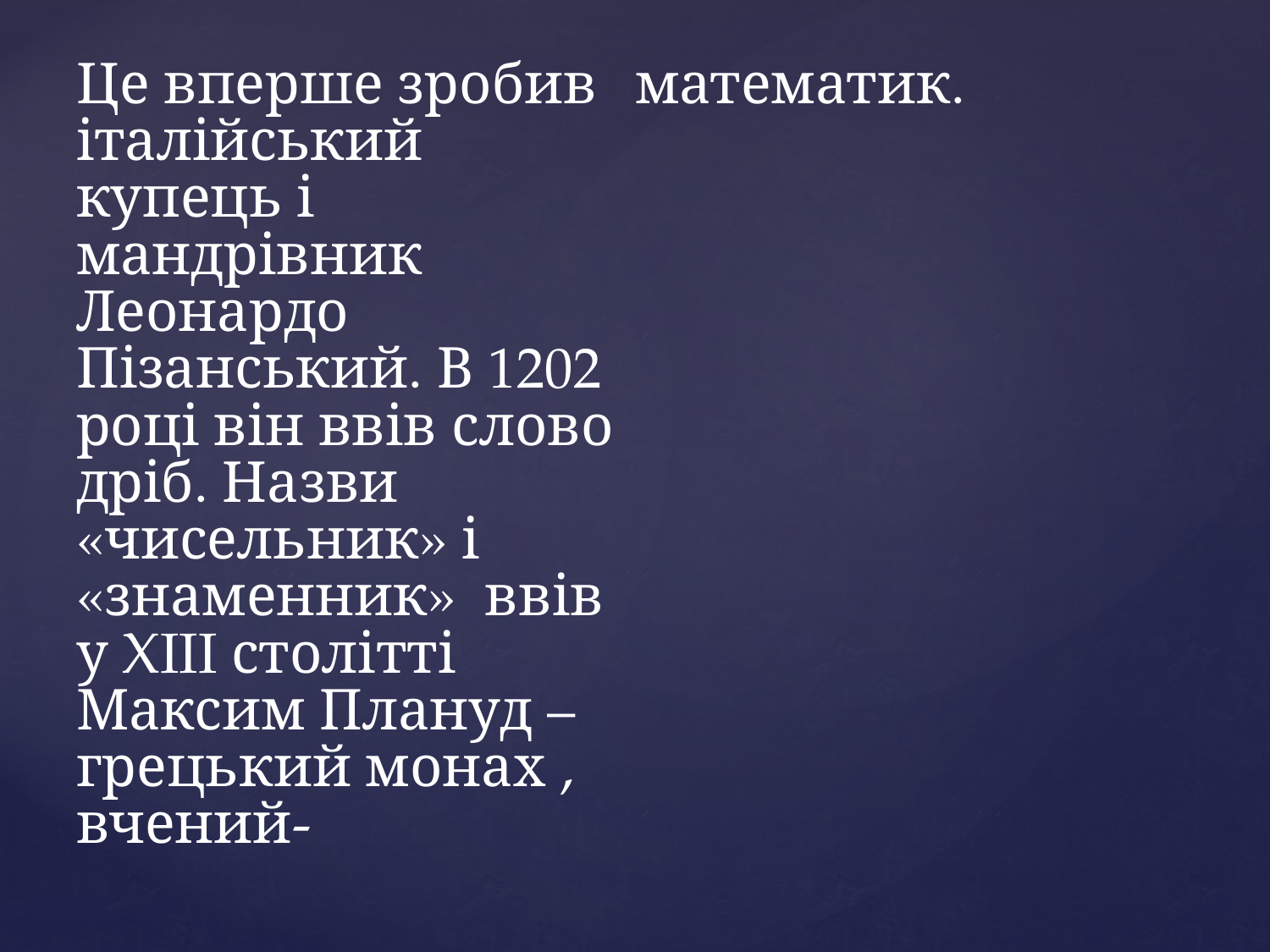

# Це вперше зробив італійський купець і мандрівник Леонардо Пізанський. В 1202 році він ввів слово дріб. Назви «чисельник» і «знаменник»  ввів у XIII столітті  Максим Плануд – грецький монах , вчений-математик.